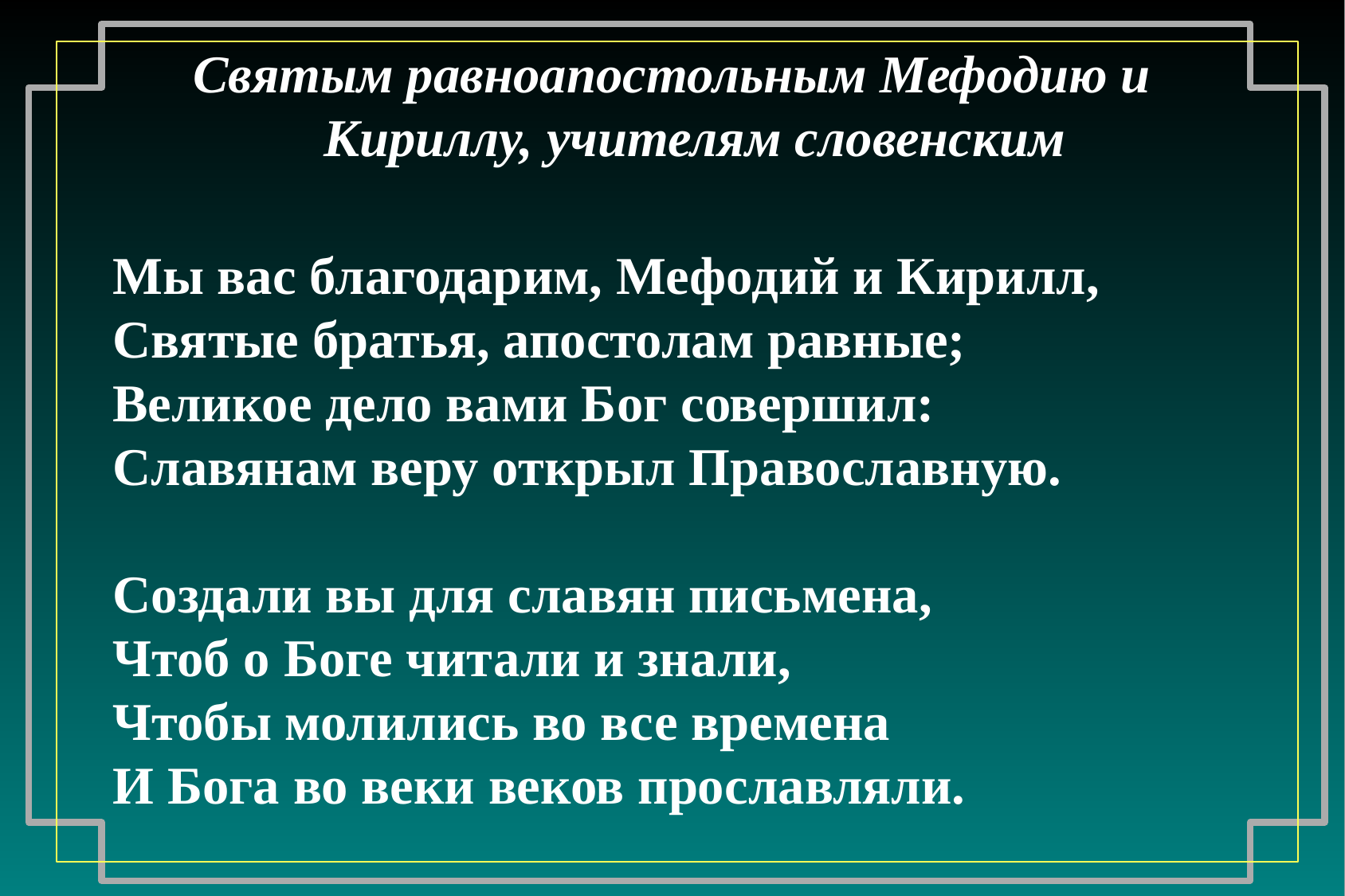

Святым равноапостольным Мефодию и Кириллу, учителям словенским

Мы вас благодарим, Мефодий и Кирилл,
Святые братья, апостолам равные;
Великое дело вами Бог совершил:
Славянам веру открыл Православную.

Создали вы для славян письмена,
Чтоб о Боге читали и знали,
Чтобы молились во все времена
И Бога во веки веков прославляли.